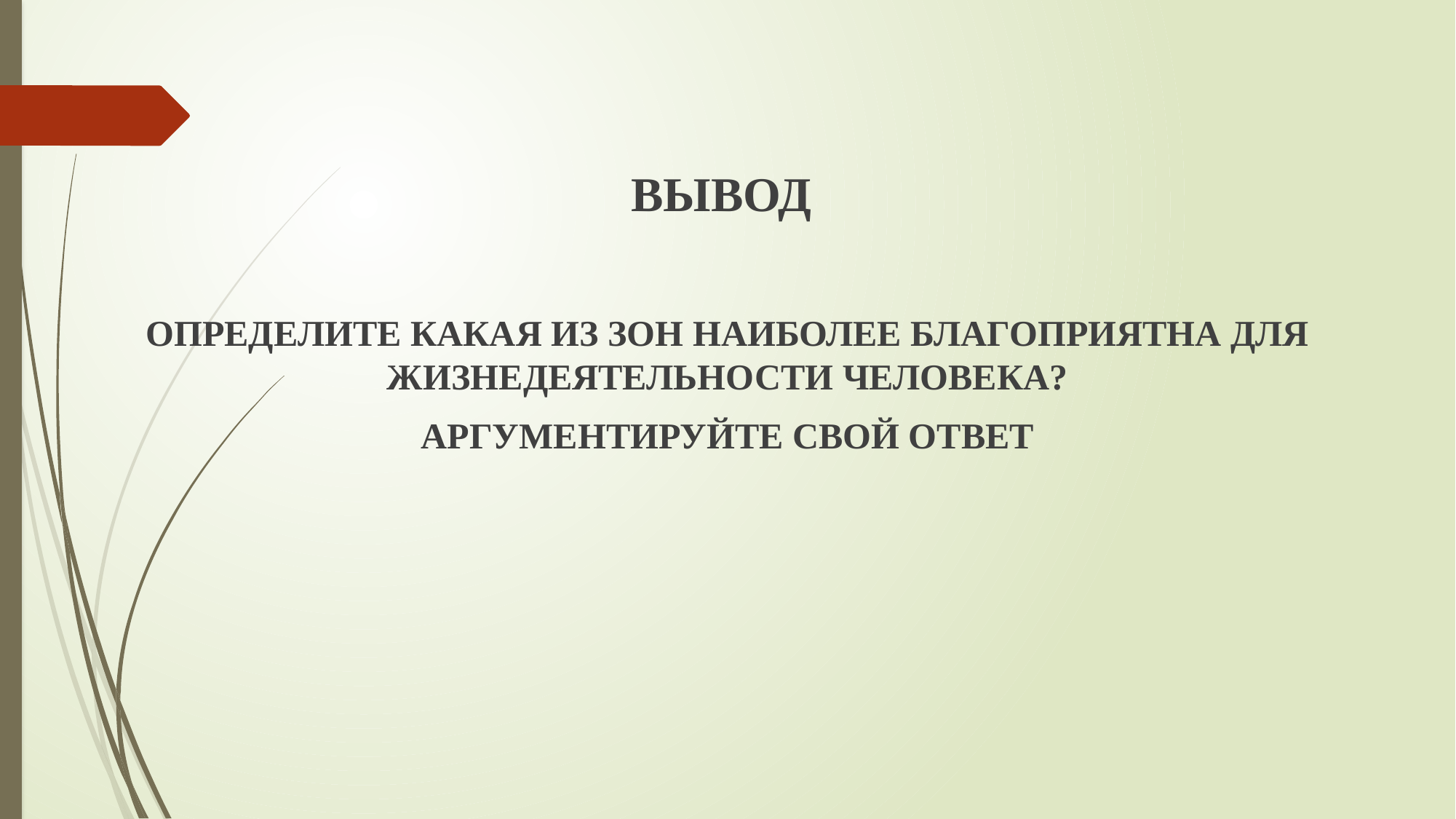

ВЫВОД

ОПРЕДЕЛИТЕ КАКАЯ ИЗ ЗОН НАИБОЛЕЕ БЛАГОПРИЯТНА ДЛЯ ЖИЗНЕДЕЯТЕЛЬНОСТИ ЧЕЛОВЕКА?
АРГУМЕНТИРУЙТЕ СВОЙ ОТВЕТ